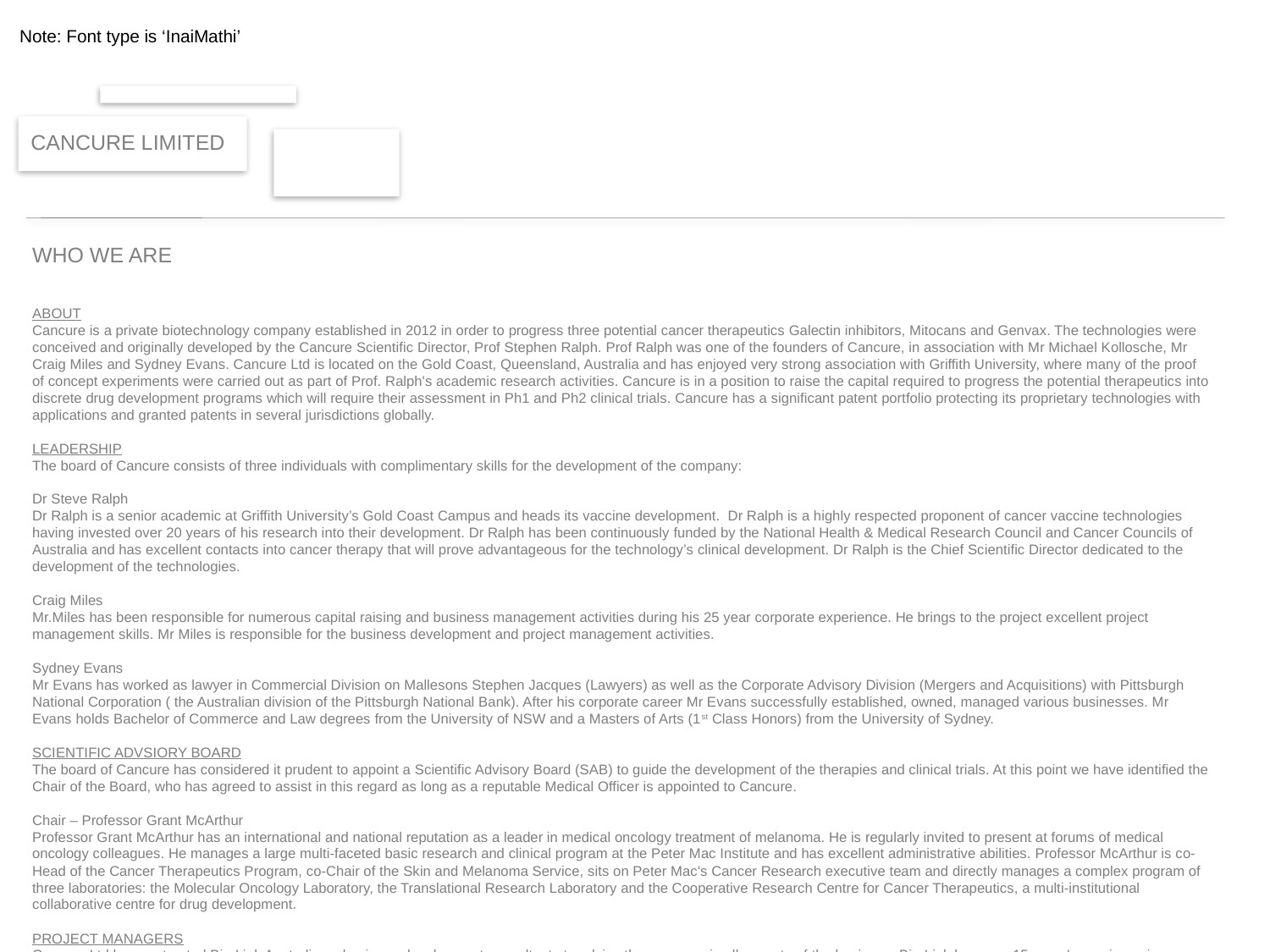

Note: Font type is ‘InaiMathi’

CANCURE LIMITED

WHO WE ARE
ABOUT
Cancure is a private biotechnology company established in 2012 in order to progress three potential cancer therapeutics Galectin inhibitors, Mitocans and Genvax. The technologies were conceived and originally developed by the Cancure Scientific Director, Prof Stephen Ralph. Prof Ralph was one of the founders of Cancure, in association with Mr Michael Kollosche, Mr Craig Miles and Sydney Evans. Cancure Ltd is located on the Gold Coast, Queensland, Australia and has enjoyed very strong association with Griffith University, where many of the proof of concept experiments were carried out as part of Prof. Ralph's academic research activities. Cancure is in a position to raise the capital required to progress the potential therapeutics into discrete drug development programs which will require their assessment in Ph1 and Ph2 clinical trials. Cancure has a significant patent portfolio protecting its proprietary technologies with applications and granted patents in several jurisdictions globally.

LEADERSHIP
The board of Cancure consists of three individuals with complimentary skills for the development of the company:

Dr Steve Ralph
Dr Ralph is a senior academic at Griffith University’s Gold Coast Campus and heads its vaccine development.  Dr Ralph is a highly respected proponent of cancer vaccine technologies having invested over 20 years of his research into their development. Dr Ralph has been continuously funded by the National Health & Medical Research Council and Cancer Councils of Australia and has excellent contacts into cancer therapy that will prove advantageous for the technology’s clinical development. Dr Ralph is the Chief Scientific Director dedicated to the development of the technologies.

Craig Miles
Mr.Miles has been responsible for numerous capital raising and business management activities during his 25 year corporate experience. He brings to the project excellent project management skills. Mr Miles is responsible for the business development and project management activities.

Sydney Evans
Mr Evans has worked as lawyer in Commercial Division on Mallesons Stephen Jacques (Lawyers) as well as the Corporate Advisory Division (Mergers and Acquisitions) with Pittsburgh National Corporation ( the Australian division of the Pittsburgh National Bank). After his corporate career Mr Evans successfully established, owned, managed various businesses. Mr Evans holds Bachelor of Commerce and Law degrees from the University of NSW and a Masters of Arts (1st Class Honors) from the University of Sydney.

SCIENTIFIC ADVSIORY BOARD
The board of Cancure has considered it prudent to appoint a Scientific Advisory Board (SAB) to guide the development of the therapies and clinical trials. At this point we have identified the Chair of the Board, who has agreed to assist in this regard as long as a reputable Medical Officer is appointed to Cancure.

Chair – Professor Grant McArthur
Professor Grant McArthur has an international and national reputation as a leader in medical oncology treatment of melanoma. He is regularly invited to present at forums of medical oncology colleagues. He manages a large multi-faceted basic research and clinical program at the Peter Mac Institute and has excellent administrative abilities. Professor McArthur is co-Head of the Cancer Therapeutics Program, co-Chair of the Skin and Melanoma Service, sits on Peter Mac's Cancer Research executive team and directly manages a complex program of three laboratories: the Molecular Oncology Laboratory, the Translational Research Laboratory and the Cooperative Research Centre for Cancer Therapeutics, a multi-institutional collaborative centre for drug development.

PROJECT MANAGERS
Cancure Ltd has contracted Bio-Link Australia as business development consultants to advise the company in all aspects of the business. Bio-Link has over 15 years' experience in business development and executive management in the biotechnology industry in Australia and overseas. Bio-Link is ideally placed to assist Cancure Ltd with its aspirations to be a leader in cancer therapeutics development in Australia. Bio-Link has a network of strategically well-placed consultants and contract research organisations (CRO) that will be required to expedite the drug development process, in addition to a comprehensive world-wide database of potential licensing partners.